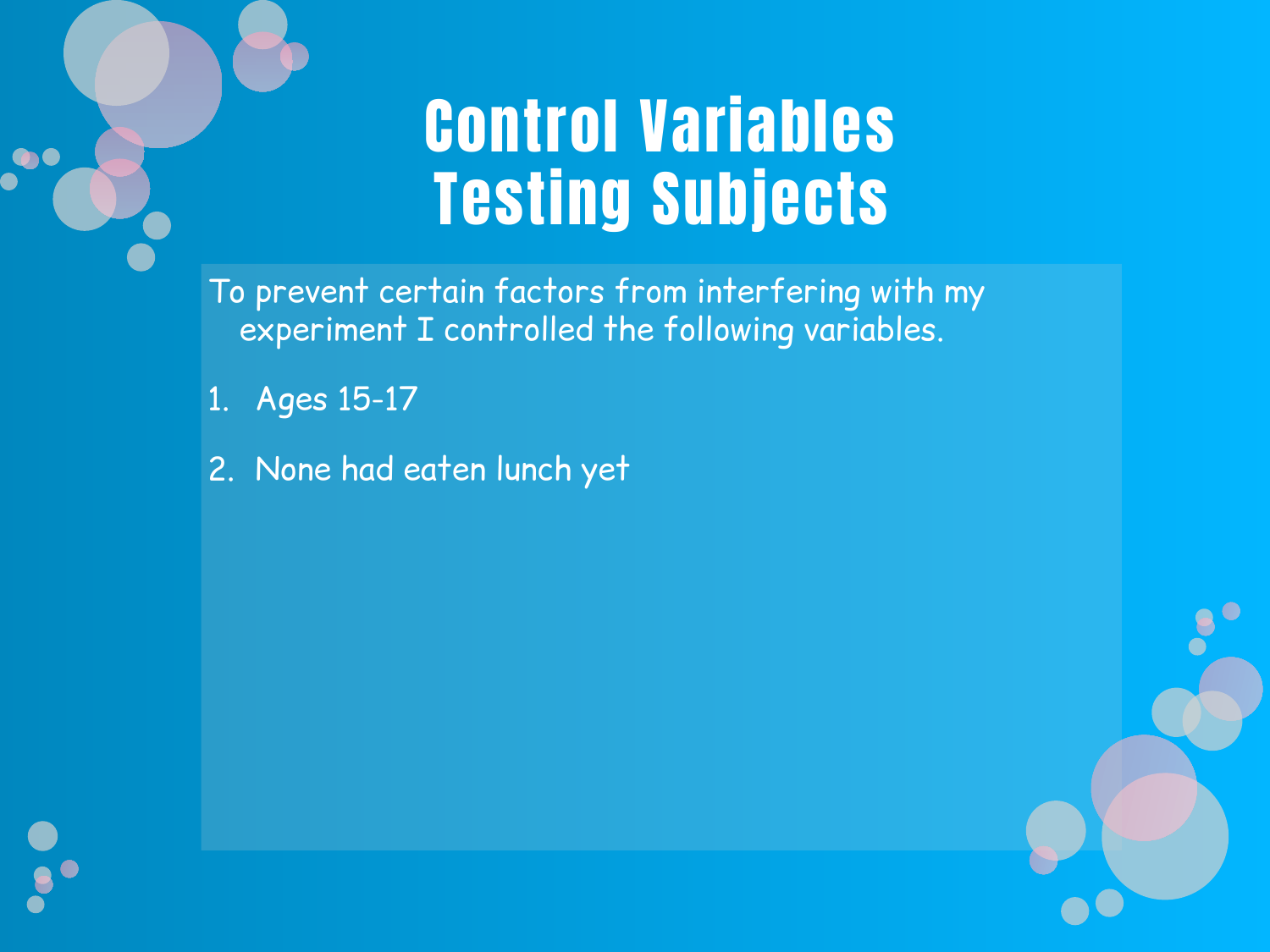

# Control Variables Testing Subjects
To prevent certain factors from interfering with my experiment I controlled the following variables.
Ages 15-17
None had eaten lunch yet